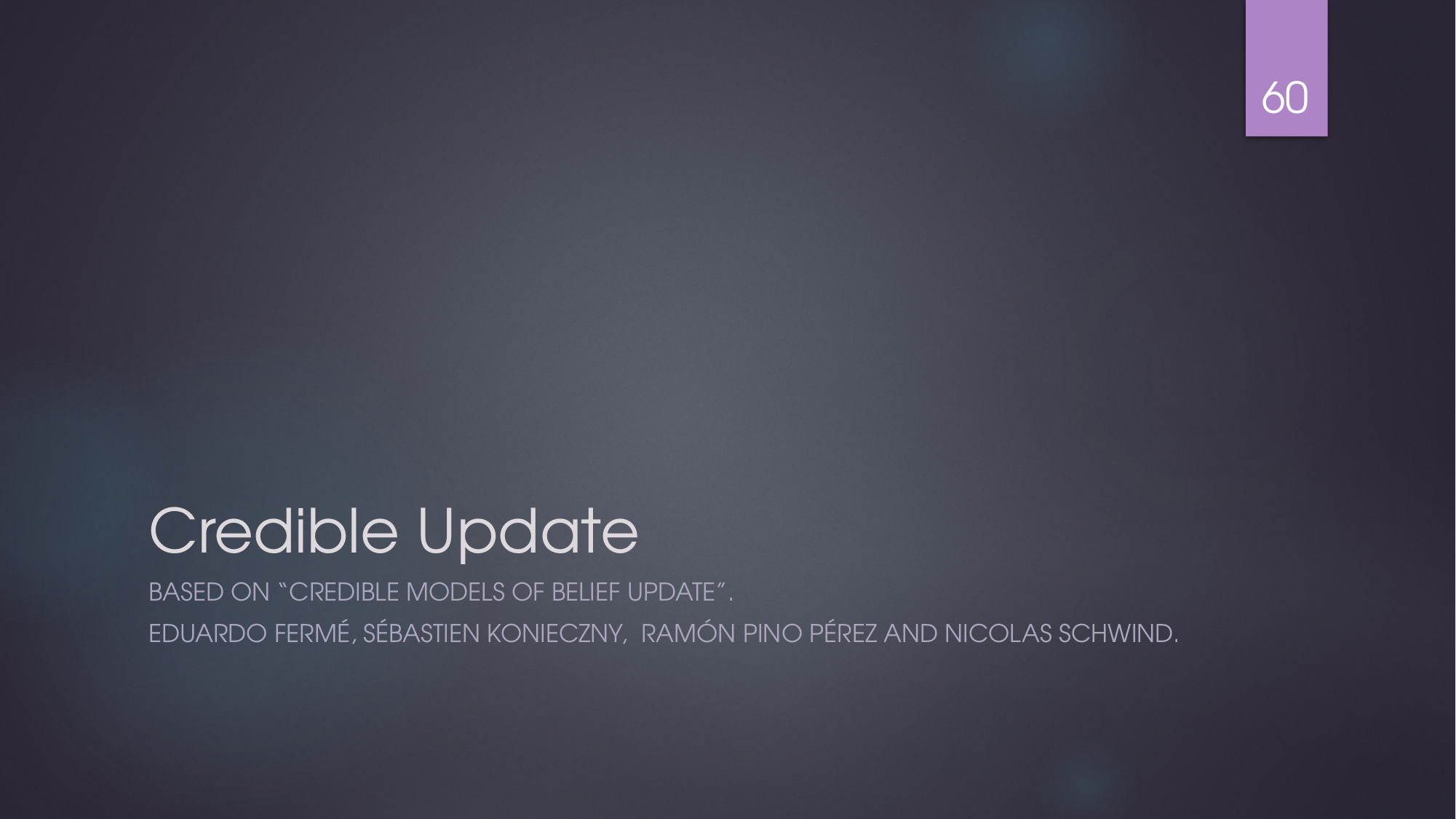

60
# Credible Update
Based on “Credible Models of Belief Update”.
Eduardo Fermé, Sébastien Konieczny,  Ramón Pino Pérez and Nicolas Schwind.